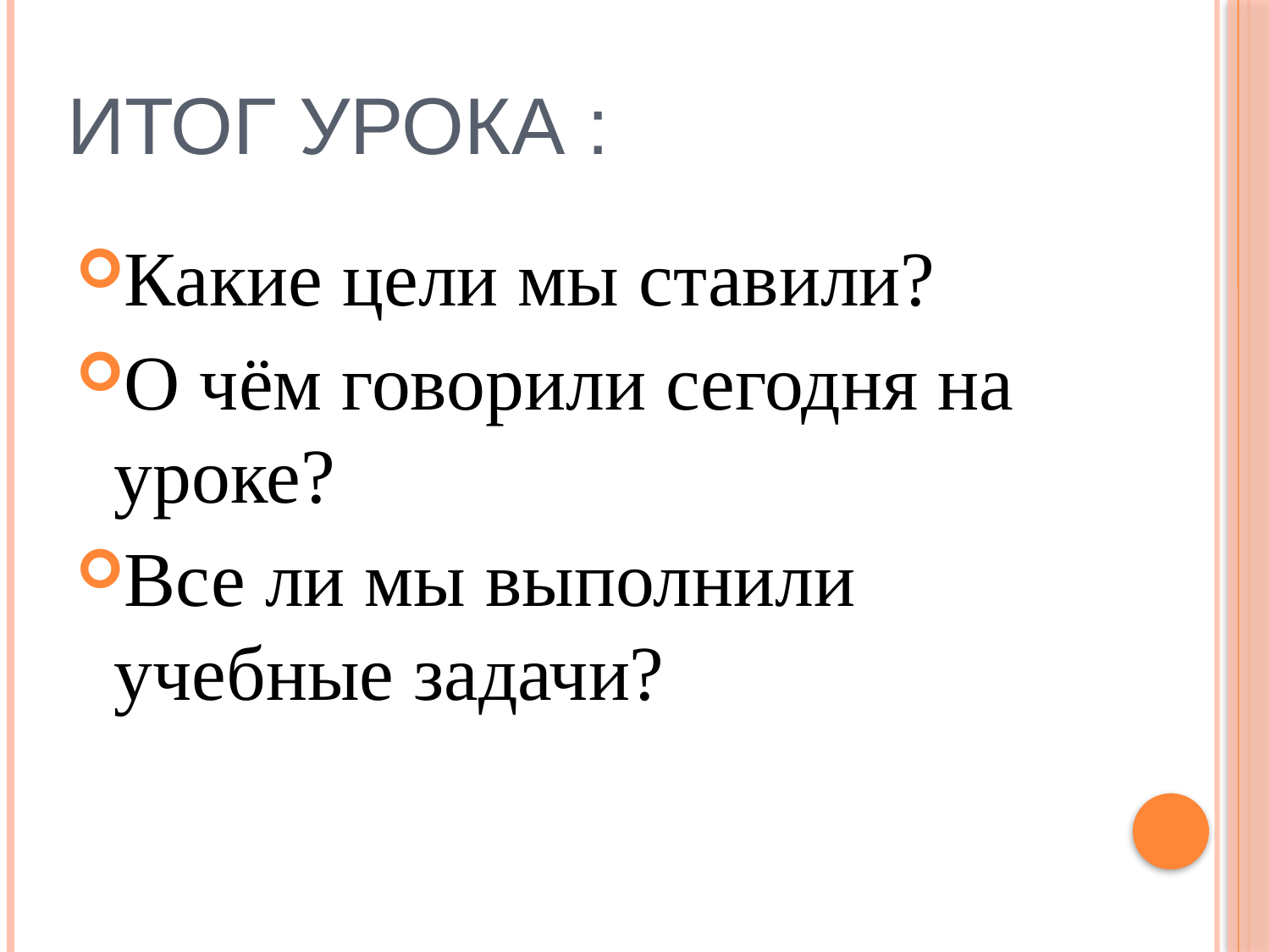

# Итог урока :
Какие цели мы ставили?
О чём говорили сегодня на уроке?
Все ли мы выполнили учебные задачи?